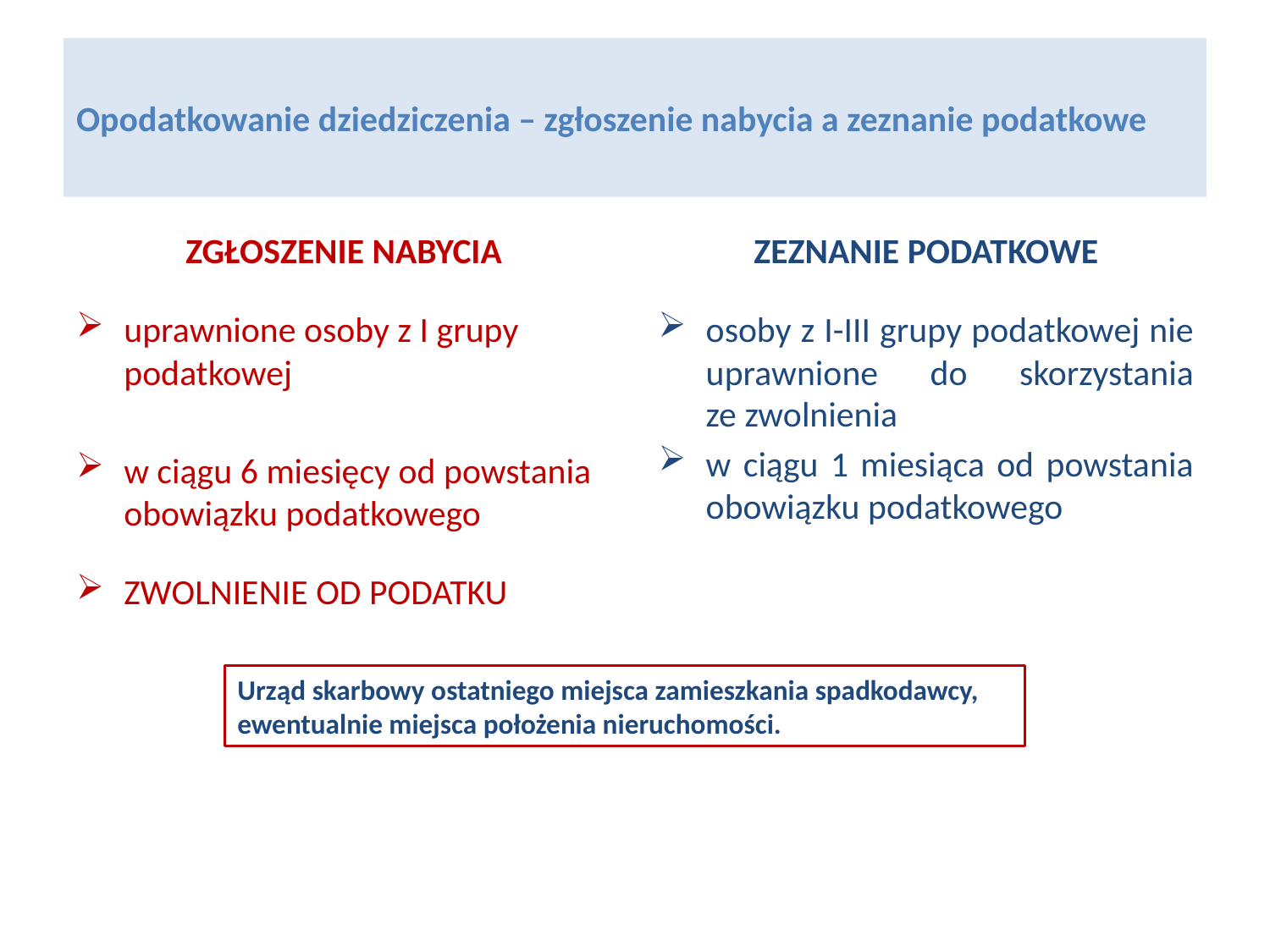

# Opodatkowanie dziedziczenia – zgłoszenie nabycia a zeznanie podatkowe
ZGŁOSZENIE NABYCIA

uprawnione osoby z I grupy podatkowej

w ciągu 6 miesięcy od powstania obowiązku podatkowego

ZWOLNIENIE OD PODATKU
ZEZNANIE PODATKOWE

osoby z I-III grupy podatkowej nie uprawnione do skorzystania
ze zwolnienia
w ciągu 1 miesiąca od powstania obowiązku podatkowego
Urząd skarbowy ostatniego miejsca zamieszkania spadkodawcy,
ewentualnie miejsca położenia nieruchomości.